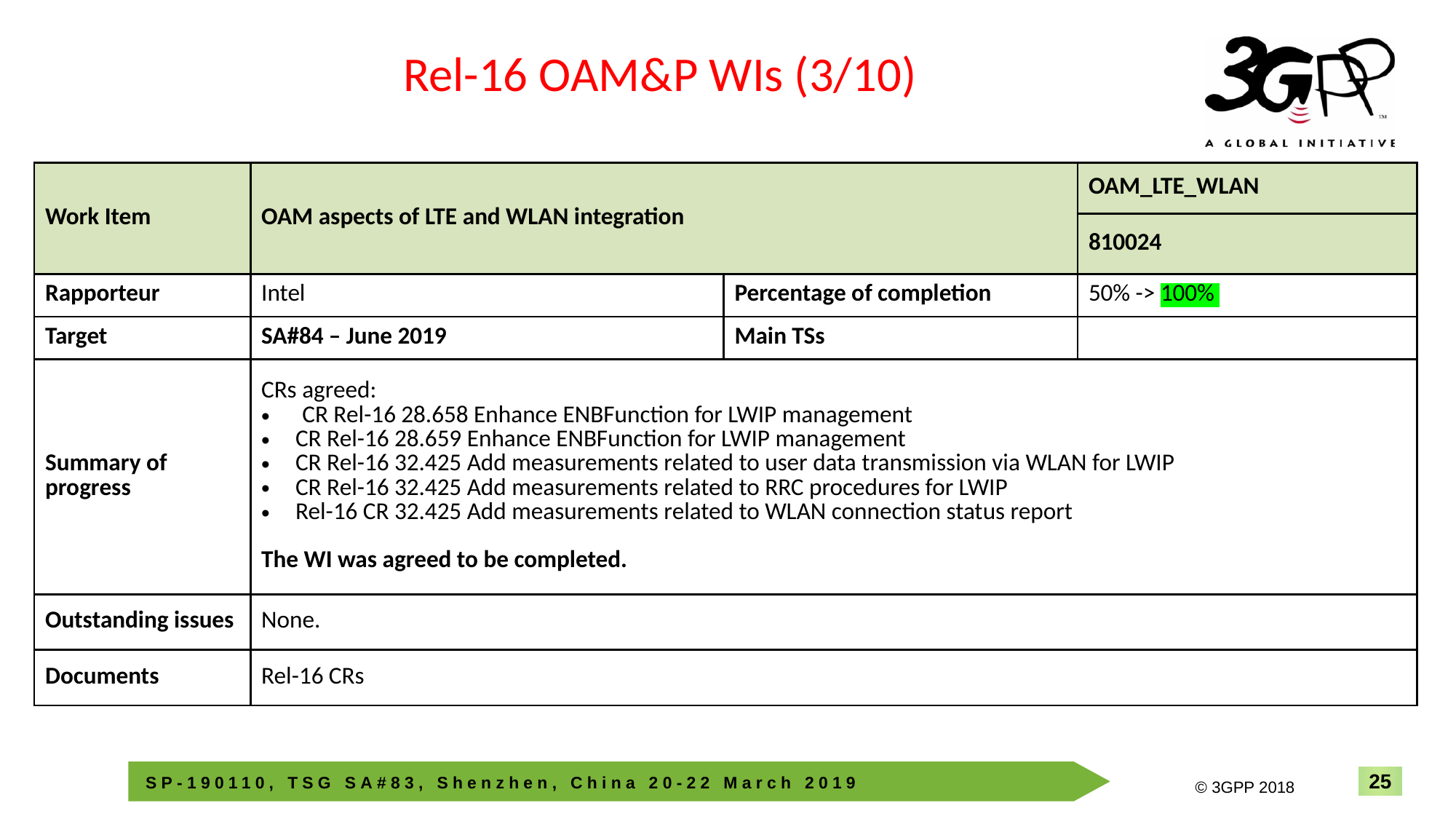

Rel-16 OAM&P WIs (3/10)
| Work Item | OAM aspects of LTE and WLAN integration |  | OAM\_LTE\_WLAN |
| --- | --- | --- | --- |
|  |  |  | 810024 |
| Rapporteur | Intel | Percentage of completion | 50% -> 100% |
| Target | SA#84 – June 2019 | Main TSs |  |
| Summary of progress | CRs agreed: CR Rel-16 28.658 Enhance ENBFunction for LWIP management CR Rel-16 28.659 Enhance ENBFunction for LWIP management CR Rel-16 32.425 Add measurements related to user data transmission via WLAN for LWIP CR Rel-16 32.425 Add measurements related to RRC procedures for LWIP Rel-16 CR 32.425 Add measurements related to WLAN connection status report The WI was agreed to be completed. |  |  |
| Outstanding issues | None. |  |  |
| Documents | Rel-16 CRs |  |  |